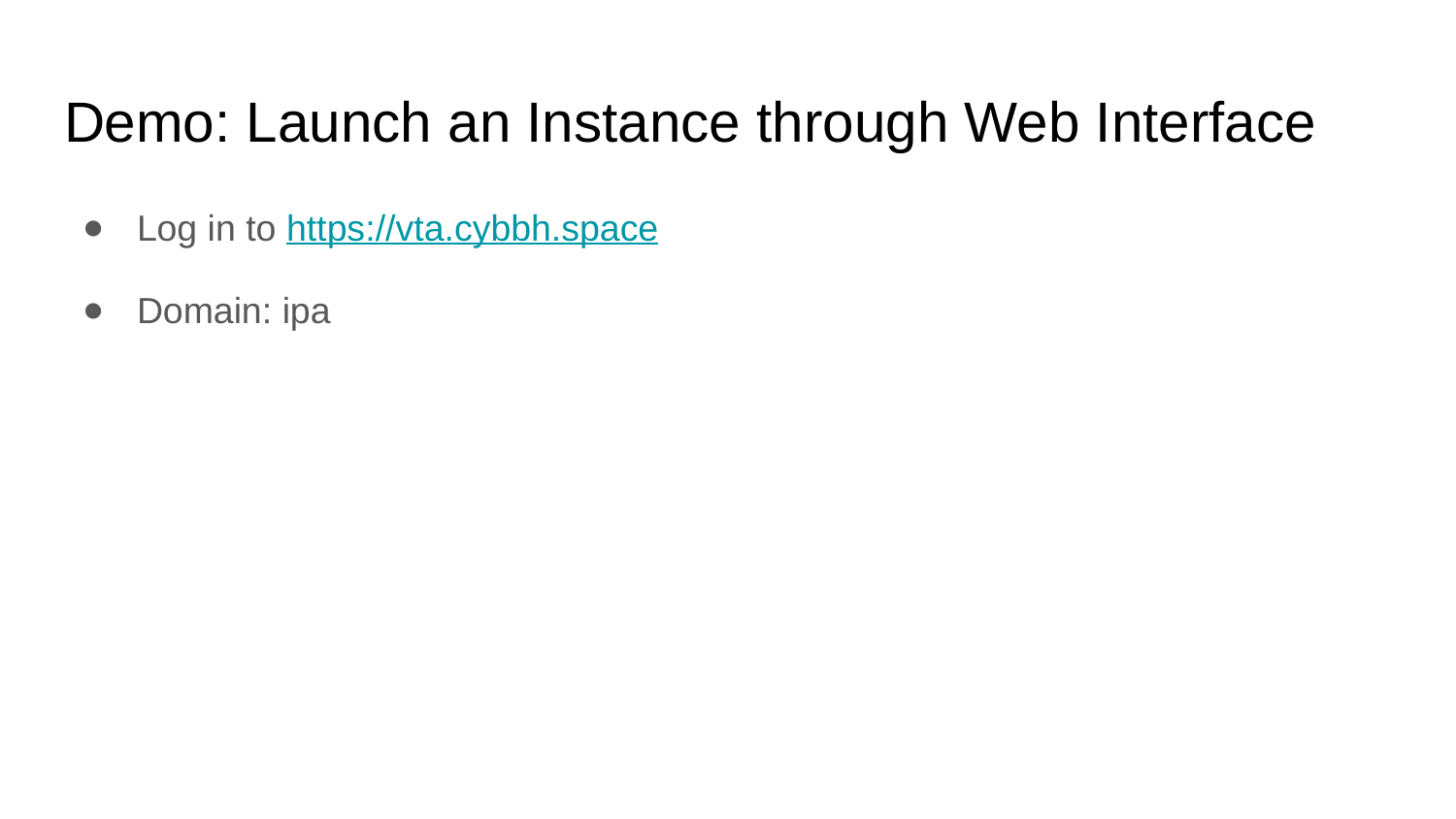

# Demo: Launch an Instance through Web Interface
Log in to https://vta.cybbh.space
Domain: ipa